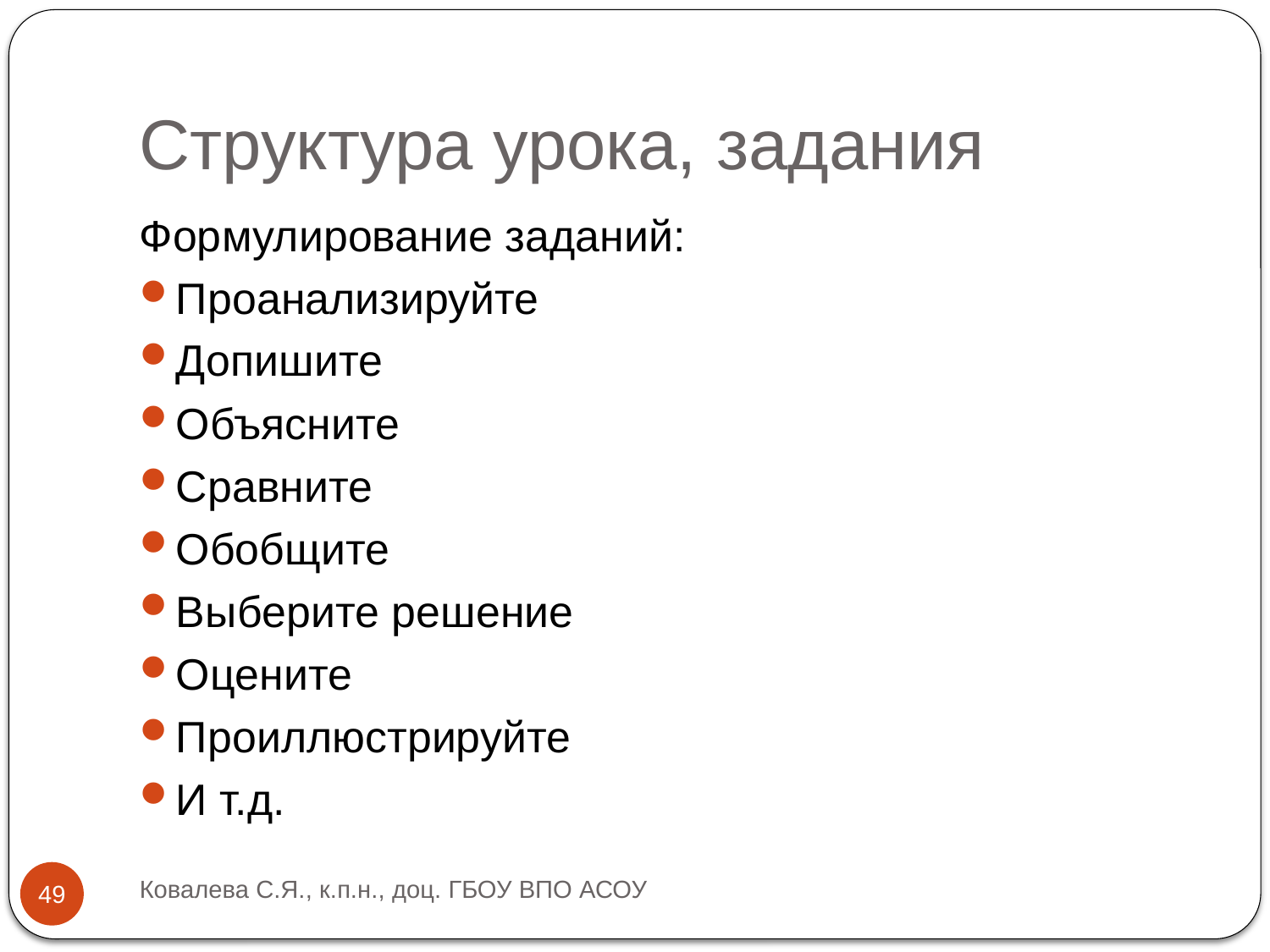

# Структура урока, задания
Формулирование заданий:
Проанализируйте
Допишите
Объясните
Сравните
Обобщите
Выберите решение
Оцените
Проиллюстрируйте
И т.д.

Ковалева С.Я., к.п.н., доц. ГБОУ ВПО АСОУ
49